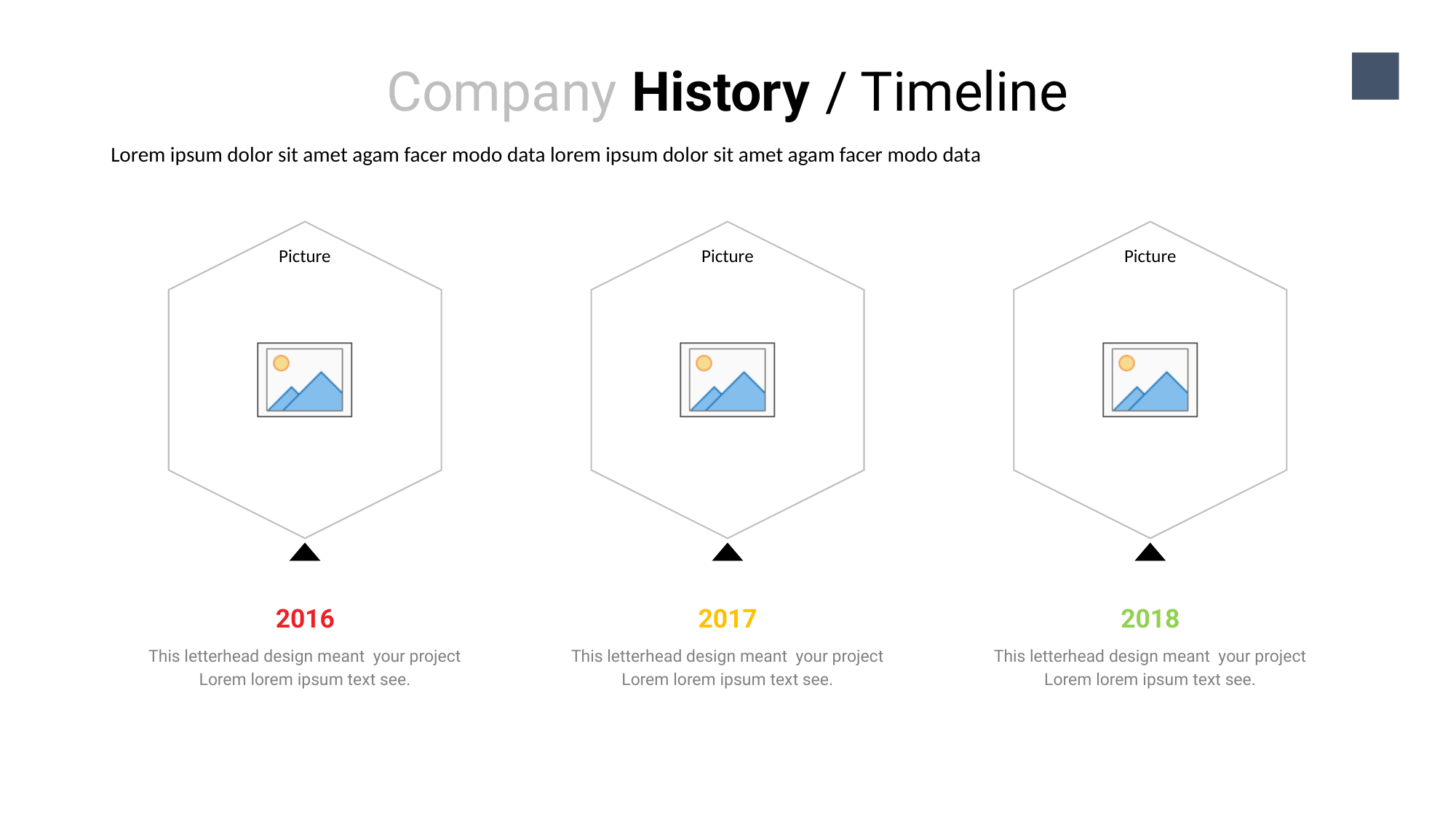

Company History / Timeline
14
Lorem ipsum dolor sit amet agam facer modo data lorem ipsum dolor sit amet agam facer modo data

2016
This letterhead design meant  your project Lorem lorem ipsum text see.
2017
This letterhead design meant  your project Lorem lorem ipsum text see.
2018
This letterhead design meant  your project Lorem lorem ipsum text see.